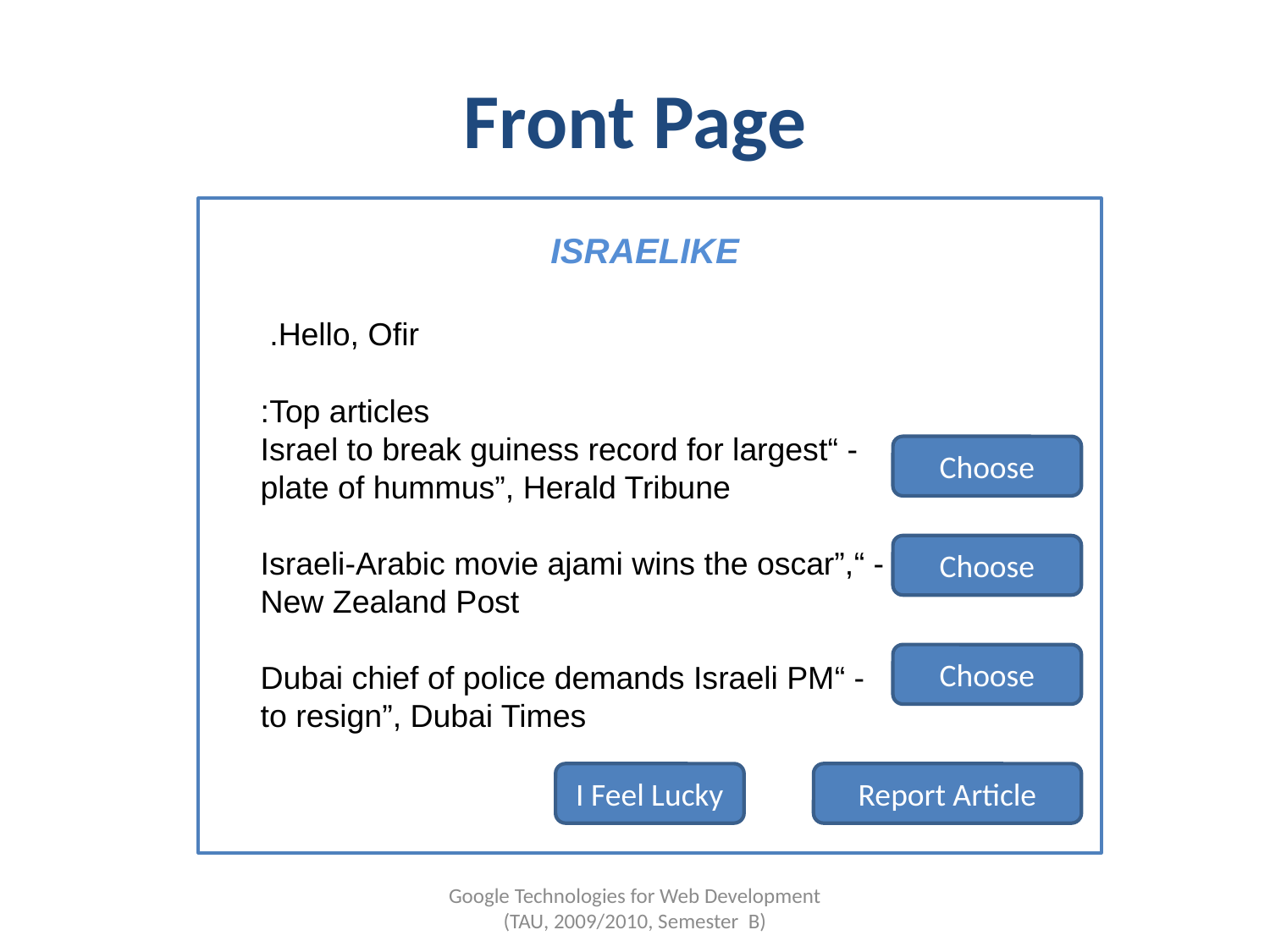

# Front Page

ISRAELIKE
Hello, Ofir.
Top articles:
	- “Israel to break guiness record for largest plate of hummus”, Herald Tribune

- “Israeli-Arabic movie ajami wins the oscar”, New Zealand Post

- “Dubai chief of police demands Israeli PM to resign”, Dubai Times

Choose
Choose
Choose
I Feel Lucky
Report Article
Google Technologies for Web Development (TAU, 2009/2010, Semester  B)